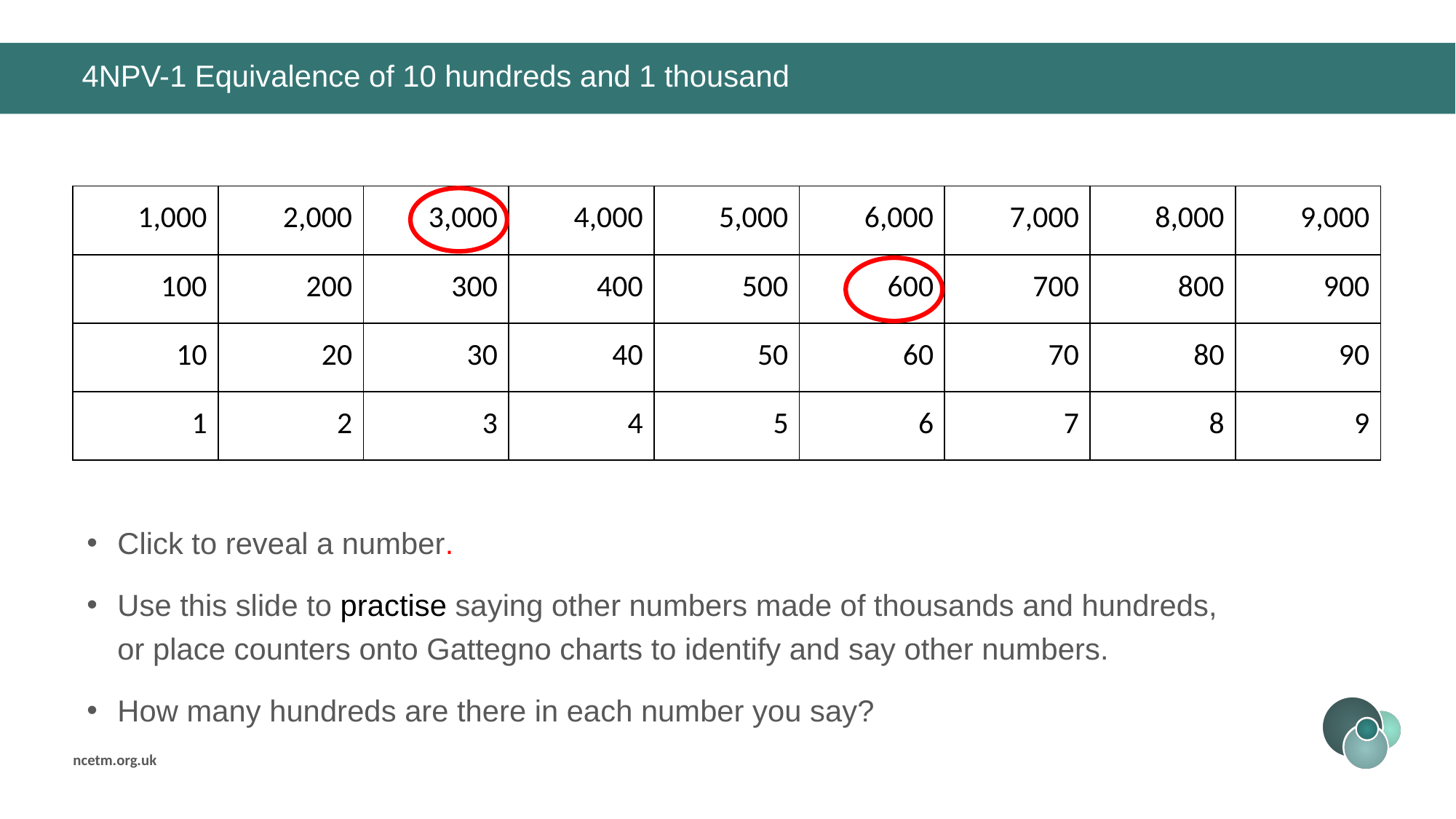

# 4NPV-1 Equivalence of 10 hundreds and 1 thousand
| 1,000 | 2,000 | 3,000 | 4,000 | 5,000 | 6,000 | 7,000 | 8,000 | 9,000 |
| --- | --- | --- | --- | --- | --- | --- | --- | --- |
| 100 | 200 | 300 | 400 | 500 | 600 | 700 | 800 | 900 |
| 10 | 20 | 30 | 40 | 50 | 60 | 70 | 80 | 90 |
| 1 | 2 | 3 | 4 | 5 | 6 | 7 | 8 | 9 |

Click to reveal a number.
Use this slide to practise saying other numbers made of thousands and hundreds, or place counters onto Gattegno charts to identify and say other numbers.
How many hundreds are there in each number you say?